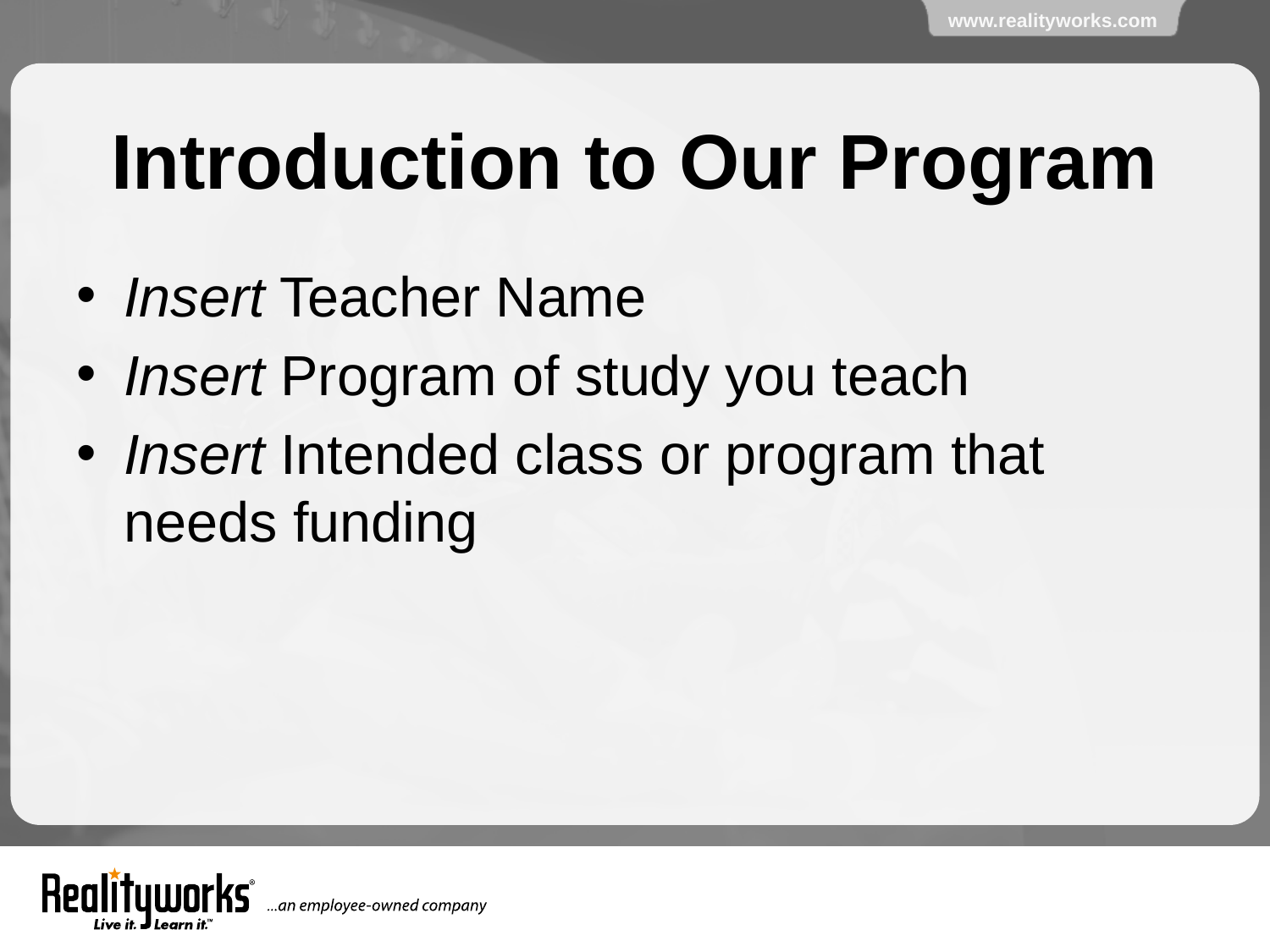

# Introduction to Our Program
Insert Teacher Name
Insert Program of study you teach
Insert Intended class or program that needs funding